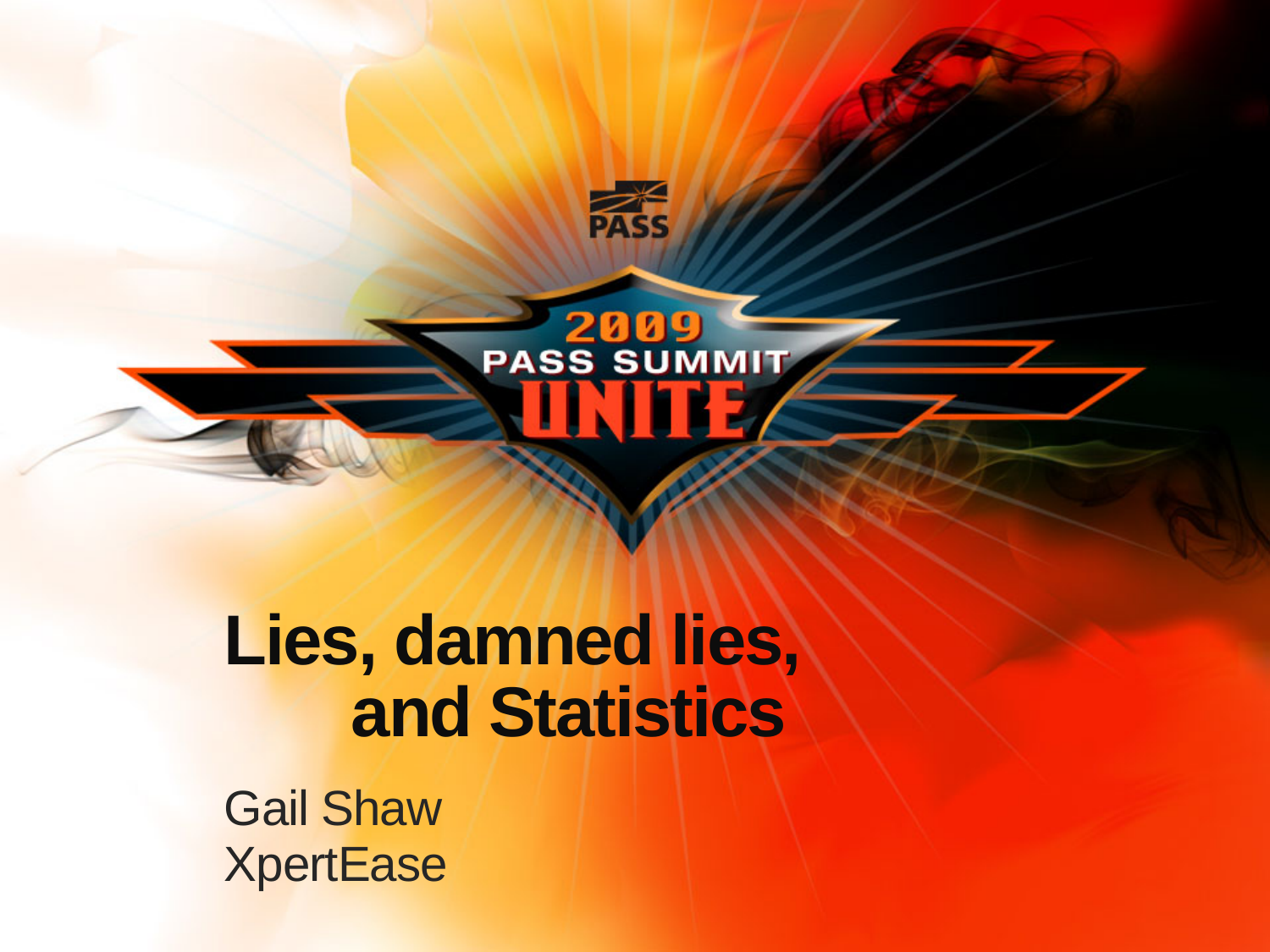

# Lies, damned lies, and Statistics
Gail Shaw
XpertEase